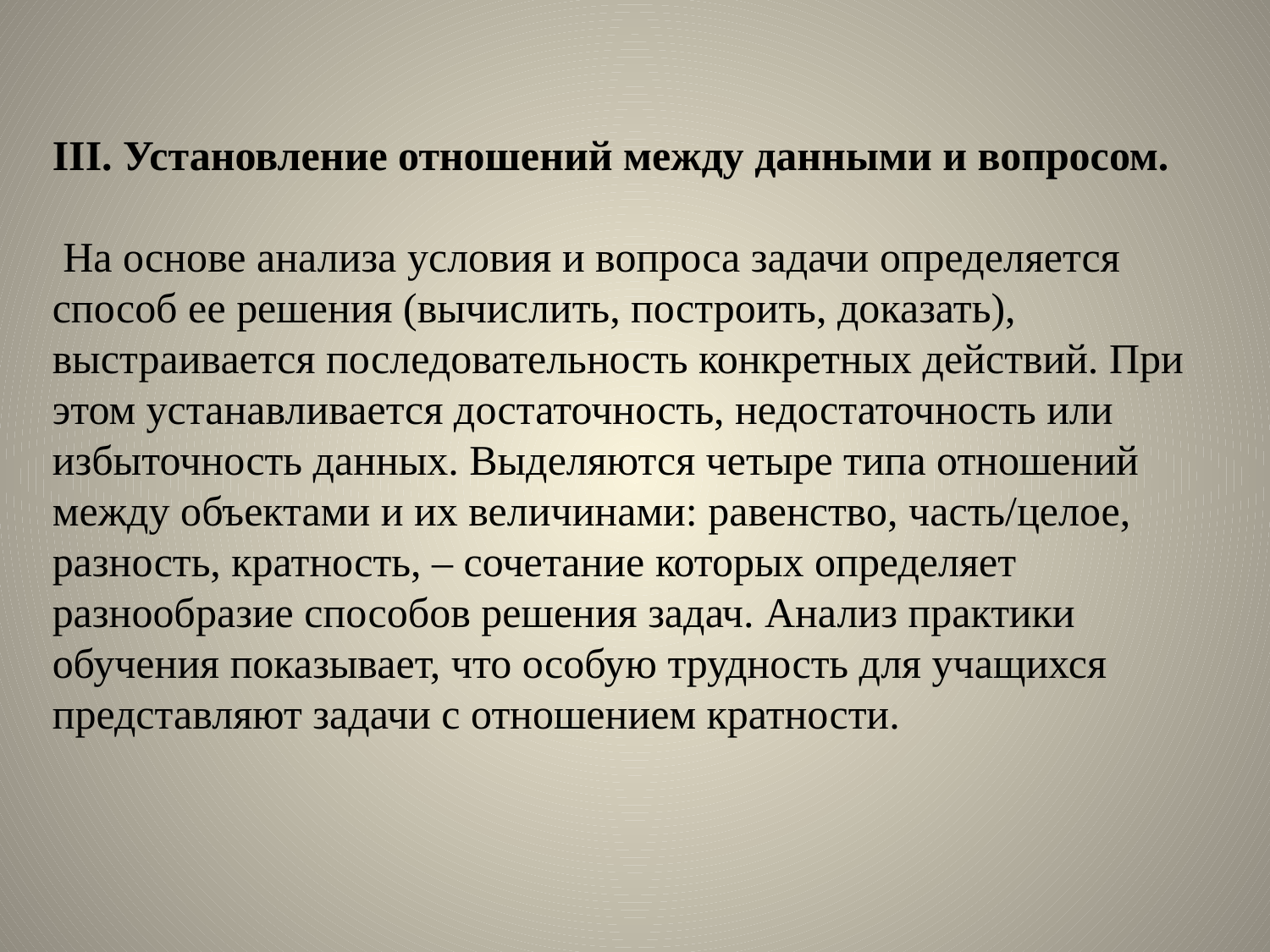

III. Установление отношений между данными и вопросом.

 На основе анализа условия и вопроса задачи определяется способ ее решения (вычислить, построить, доказать), выстраивается последовательность конкретных действий. При этом устанавливается достаточность, недостаточность или избыточность данных. Выделяются четыре типа отношений между объектами и их величинами: равенство, часть/целое, разность, кратность, – сочетание которых определяет разнообразие способов решения задач. Анализ практики обучения показывает, что особую трудность для учащихся представляют задачи с отношением кратности.